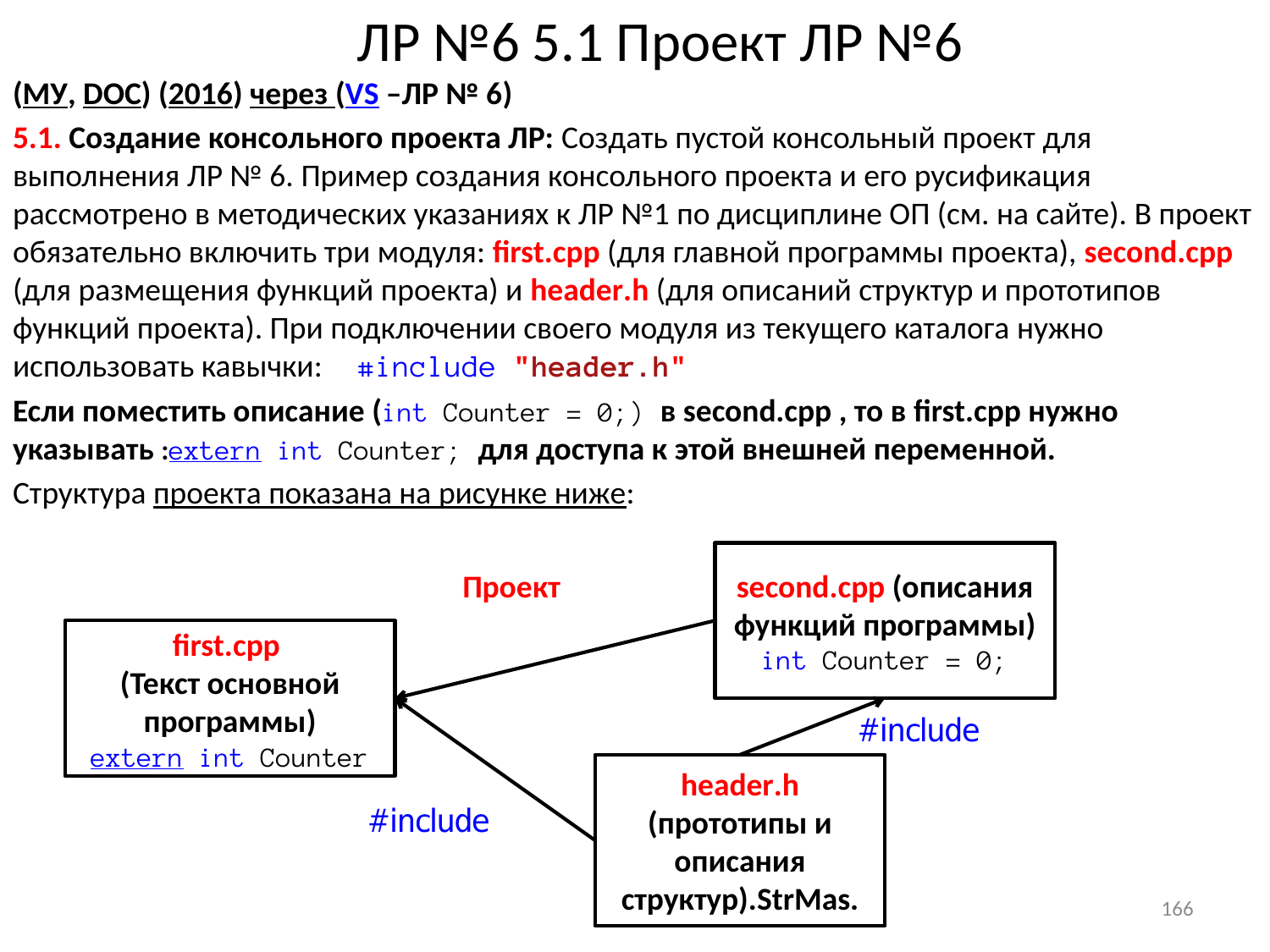

# ЛР №6 5.1 Проект ЛР №6
(МУ, DOC) (2016) через (VS –ЛР № 6)
5.1. Создание консольного проекта ЛР: Создать пустой консольный проект для выполнения ЛР № 6. Пример создания консольного проекта и его русификация рассмотрено в методических указаниях к ЛР №1 по дисциплине ОП (см. на сайте). В проект обязательно включить три модуля: first.cpp (для главной программы проекта), second.cpp (для размещения функций проекта) и header.h (для описаний структур и прототипов функций проекта). При подключении своего модуля из текущего каталога нужно использовать кавычки:     #include "header.h"
Если поместить описание (int Counter = 0;) в second.cpp , то в first.cpp нужно указывать :extern int Counter; для доступа к этой внешней переменной.
Структура проекта показана на рисунке ниже:

second.cpp (описания функций программы)
int Counter = 0;
Проект
first.cpp
(Текст основной программы)
extern int Counter
header.h (прототипы и описания структур).StrMas.
#include
#include
166